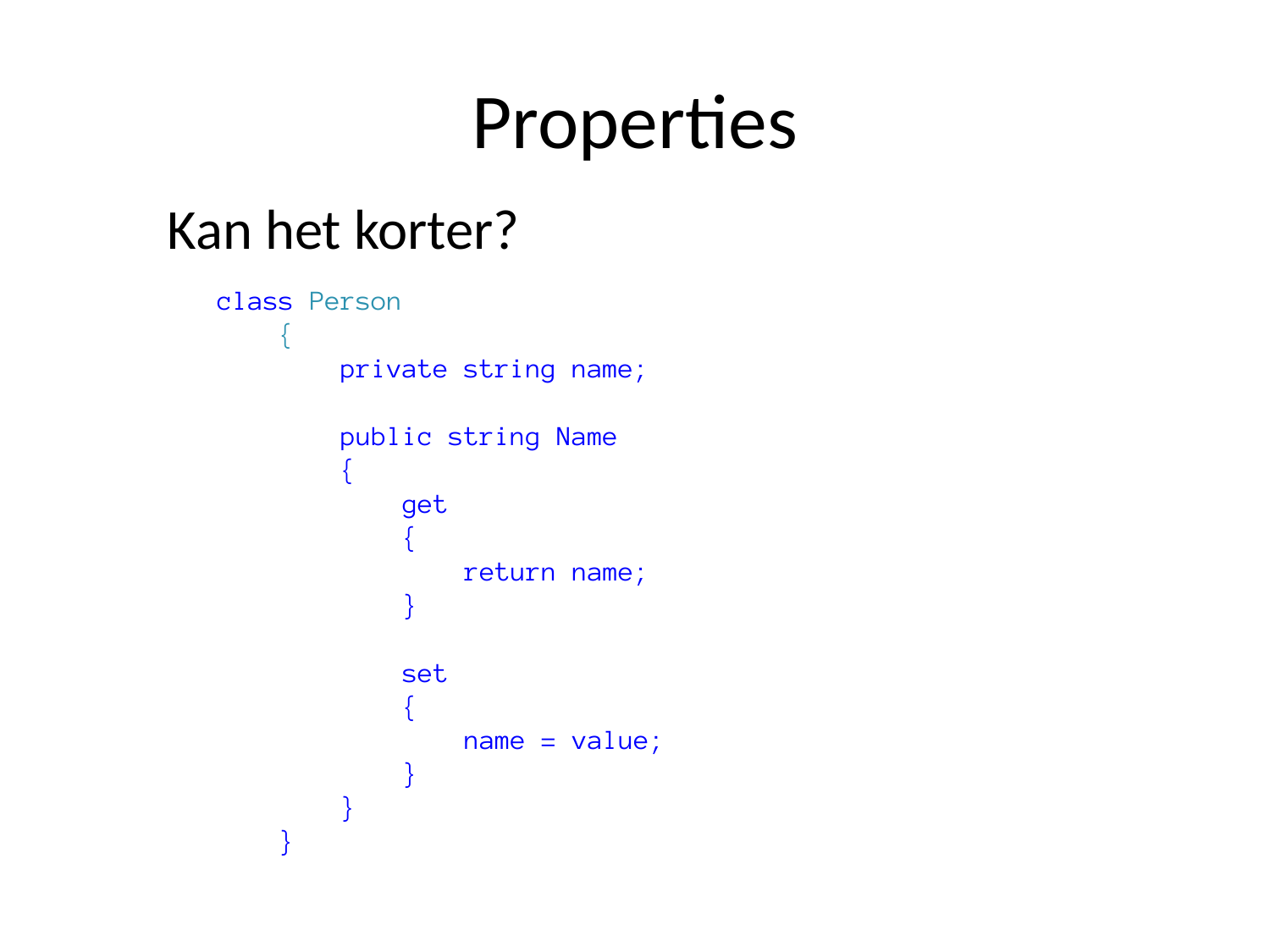

# Properties
Kan het korter?
class Person
    {
        private string name;

        public string Name
        {
            get
            {
                return name;
            }

            set
            {
                name = value;
            }
        }
    }